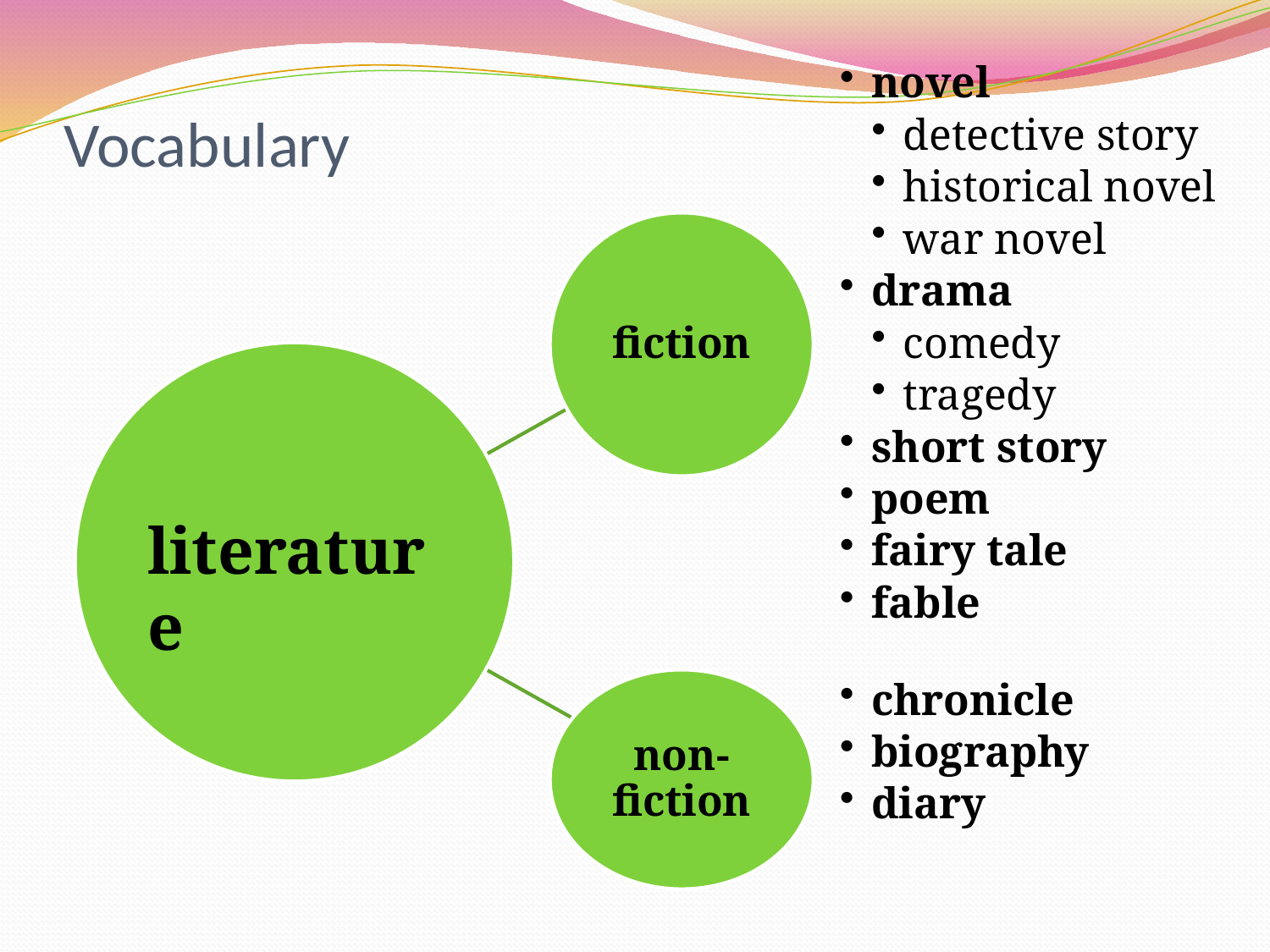

# Vocabulary
fiction
novel
detective story
historical novel
war novel
drama
comedy
tragedy
short story
poem
fairy tale
fable
non-fiction
chronicle
biography
diary

literature